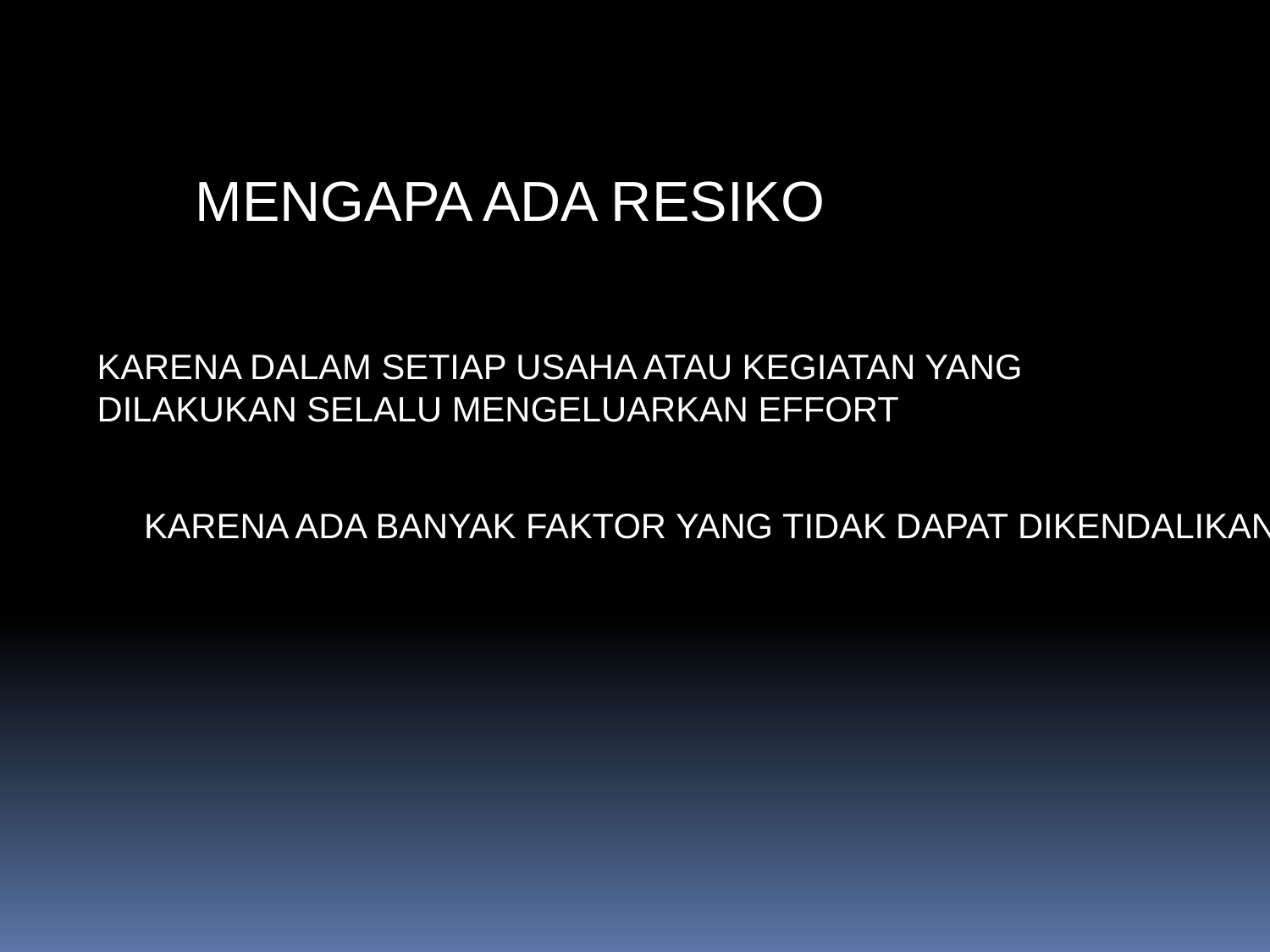

MENGAPA ADA RESIKO
KARENA DALAM SETIAP USAHA ATAU KEGIATAN YANG DILAKUKAN SELALU MENGELUARKAN EFFORT
KARENA ADA BANYAK FAKTOR YANG TIDAK DAPAT DIKENDALIKAN